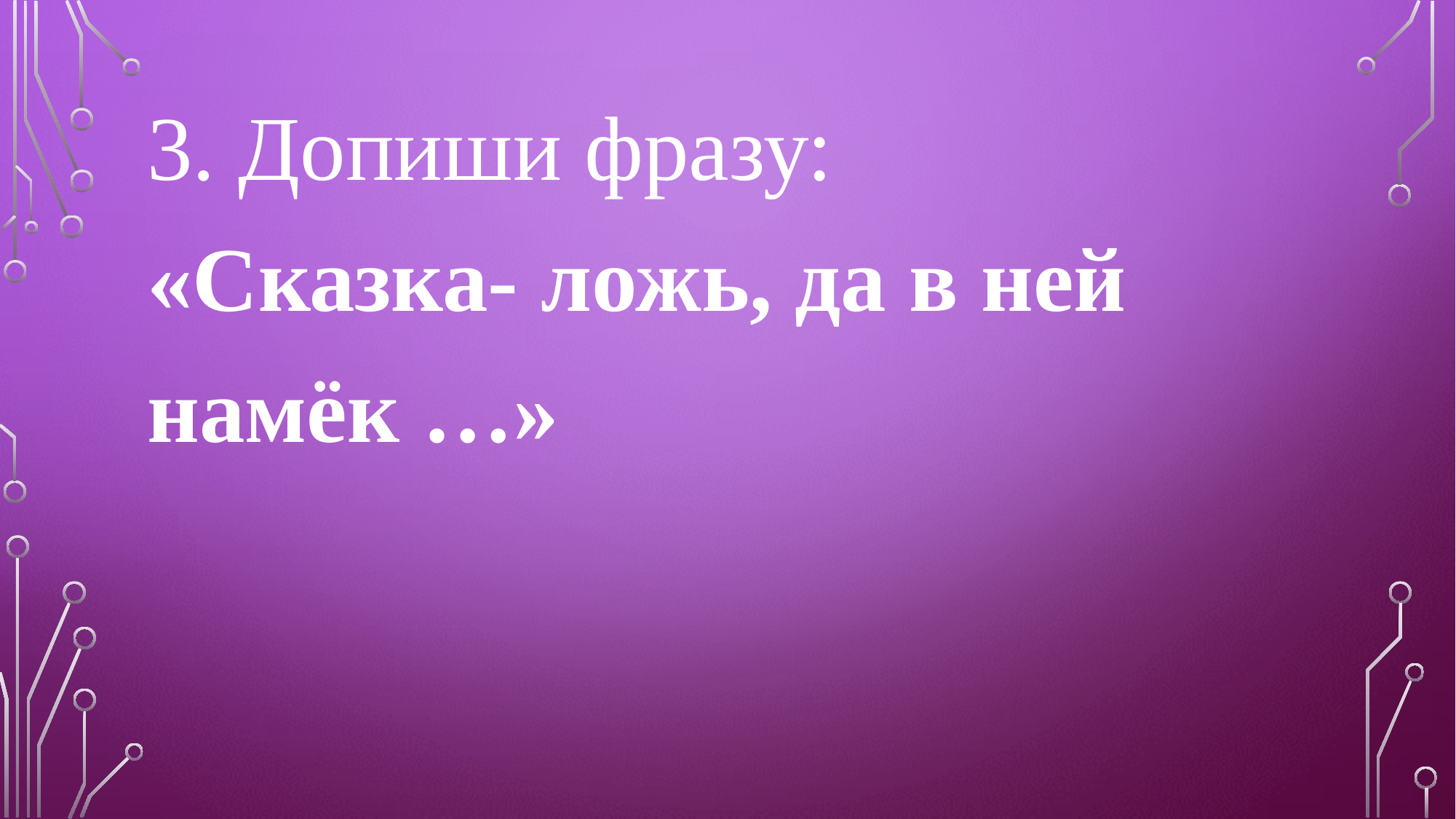

3. Допиши фразу:
«Сказка- ложь, да в ней намёк …»